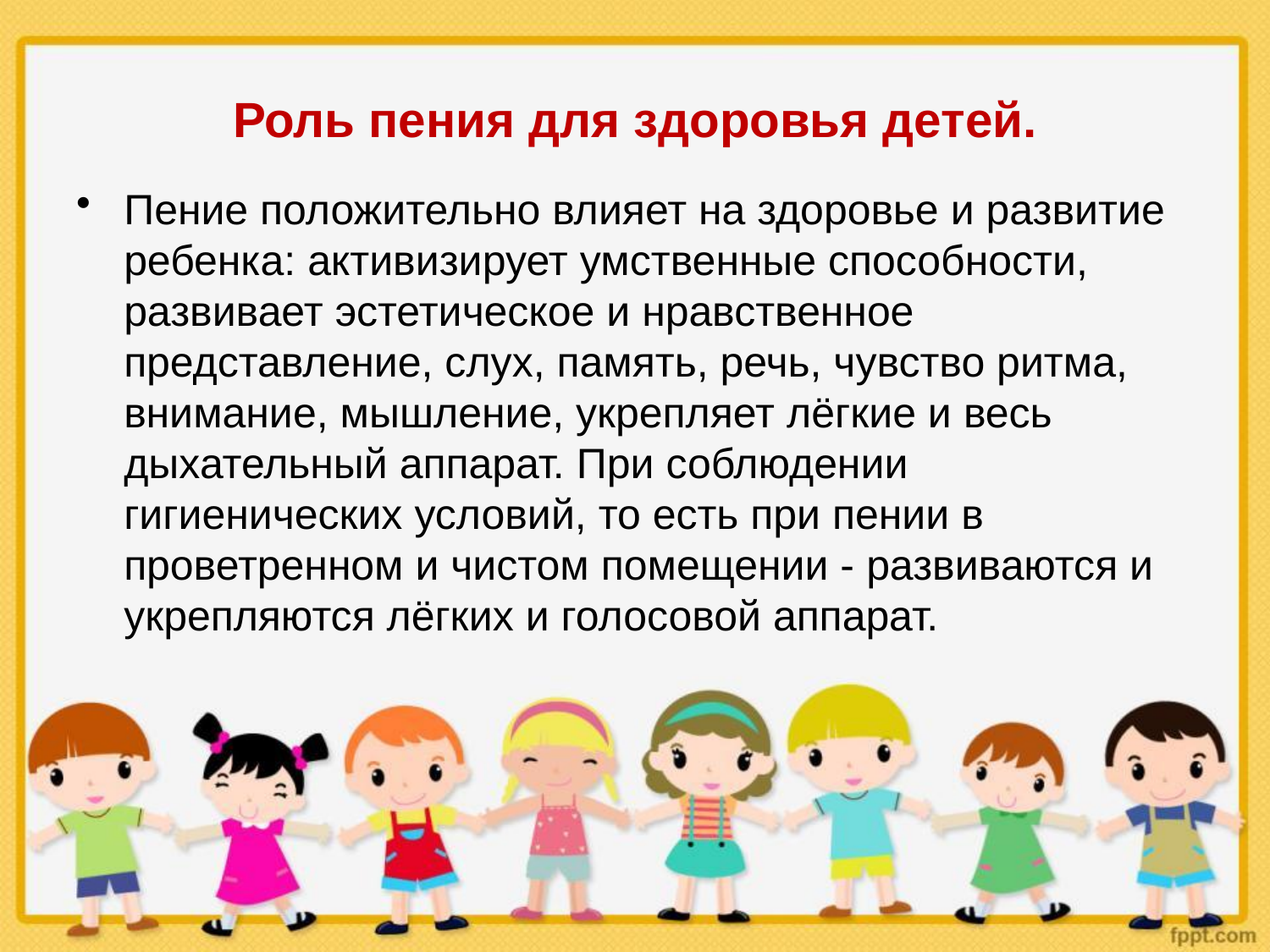

# Роль пения для здоровья детей.
Пение положительно влияет на здоровье и развитие ребенка: активизирует умственные способности, развивает эстетическое и нравственное представление, слух, память, речь, чувство ритма, внимание, мышление, укрепляет лёгкие и весь дыхательный аппарат. При соблюдении гигиенических условий, то есть при пении в проветренном и чистом помещении - развиваются и укрепляются лёгких и голосовой аппарат.